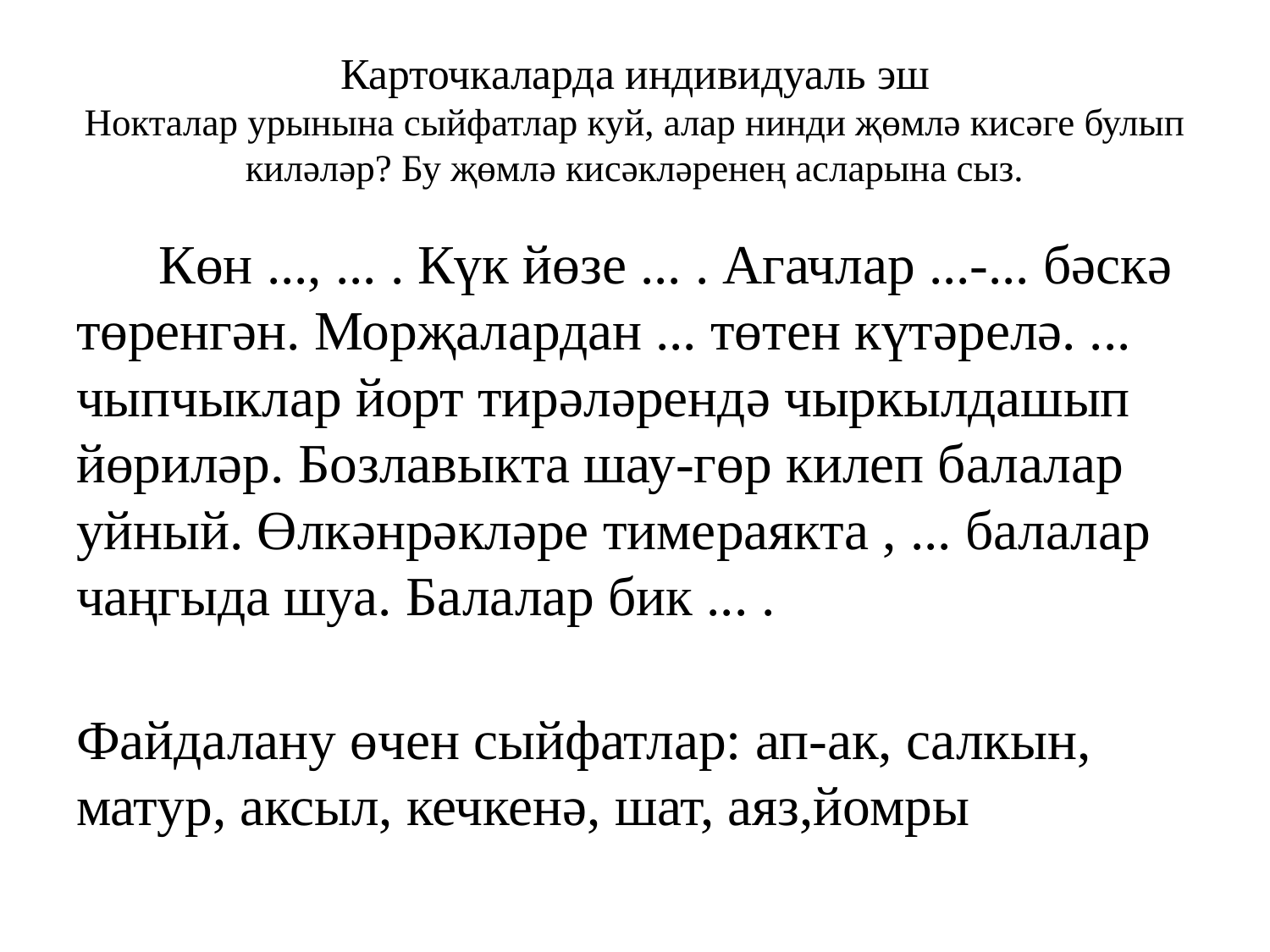

# Карточкаларда индивидуаль эш Нокталар урынына сыйфатлар куй, алар нинди җөмлә кисәге булып киләләр? Бу җөмлә кисәкләренең асларына сыз.
      Көн ..., ... . Күк йөзе ... . Агачлар ...-... бәскә төренгән. Морҗалардан ... төтен күтәрелә. ... чыпчыклар йорт тирәләрендә чыркылдашып йөриләр. Бозлавыкта шау-гөр килеп балалар уйный. Өлкәнрәкләре тимераякта , ... балалар чаңгыда шуа. Балалар бик ... .
Файдалану өчен сыйфатлар: ап-ак, салкын, матур, аксыл, кечкенә, шат, аяз,йомры